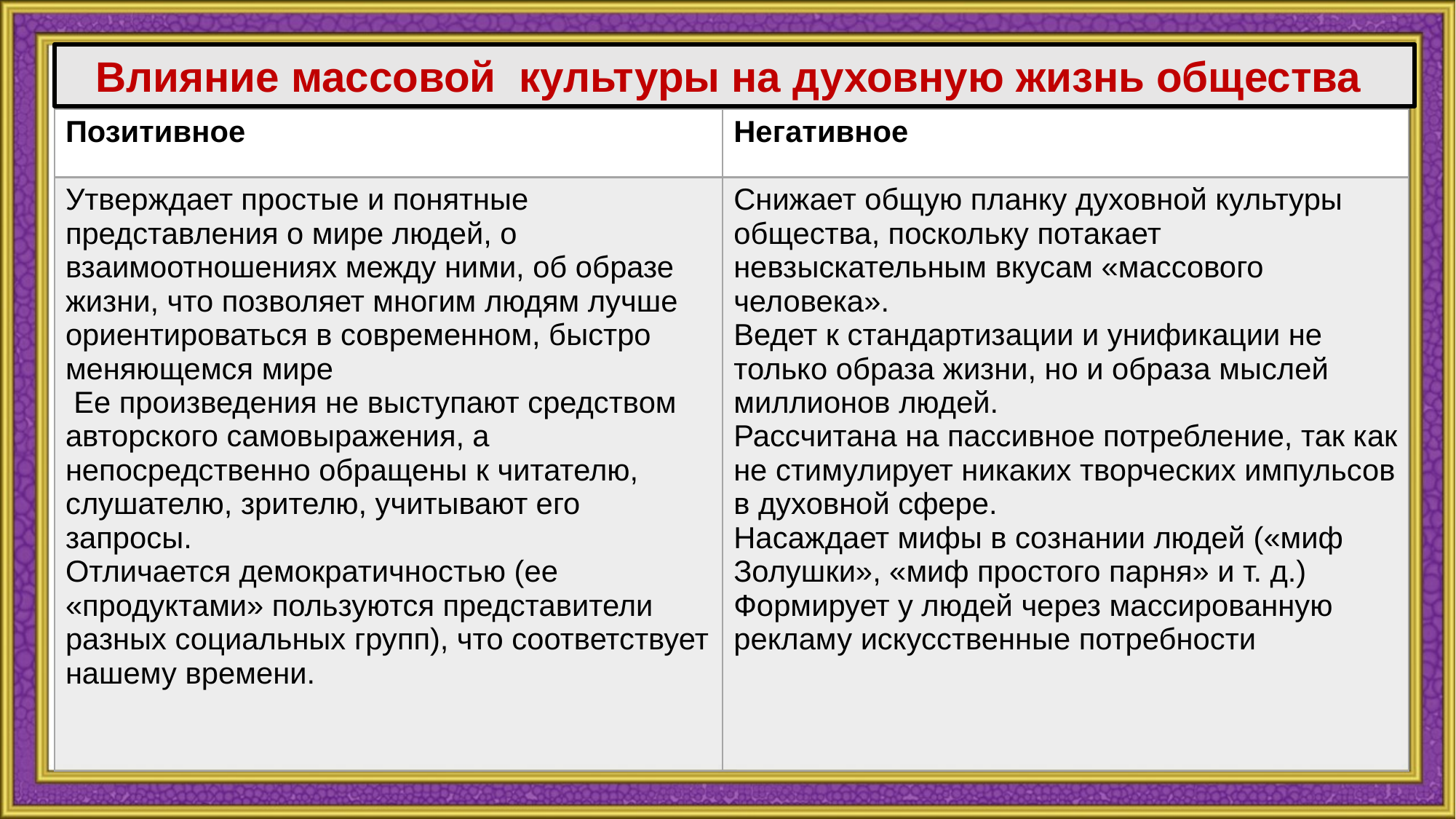

Влияние массовой  культуры на духовную жизнь общества
| Позитивное | Негативное |
| --- | --- |
| Утверждает простые и понятные представления о мире людей, о взаимоотношениях между ними, об образе жизни, что позволяет многим людям лучше ориентироваться в современном, быстро меняющемся мире Ее произведения не выступают средством авторского самовыражения, а непосредственно обращены к читателю, слушателю, зрителю, учитывают его запросы. Отличается демократичностью (ее «продуктами» пользуются представители разных социальных групп), что соответствует нашему времени. | Снижает общую планку духовной культуры общества, поскольку потакает невзыскательным вкусам «массового человека». Ведет к стандартизации и унификации не только образа жизни, но и образа мыслей миллионов людей. Рассчитана на пассивное потребление, так как не стимулирует никаких творческих импульсов в духовной сфере. Насаждает мифы в сознании людей («миф Золушки», «миф простого парня» и т. д.) Формирует у людей через массированную рекламу искусственные потребности |